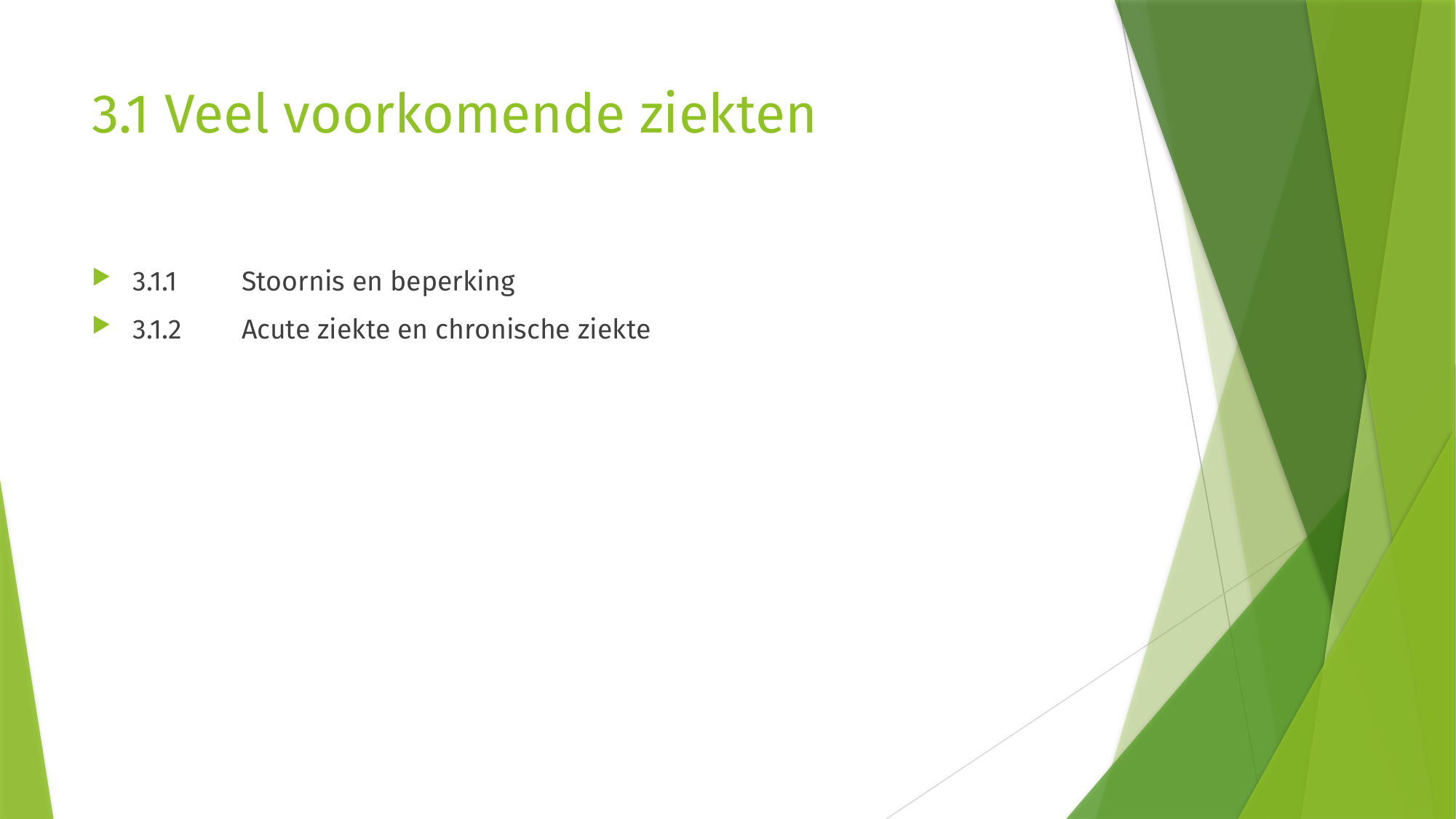

# 3.1 Veel voorkomende ziekten
3.1.1	Stoornis en beperking
3.1.2	Acute ziekte en chronische ziekte